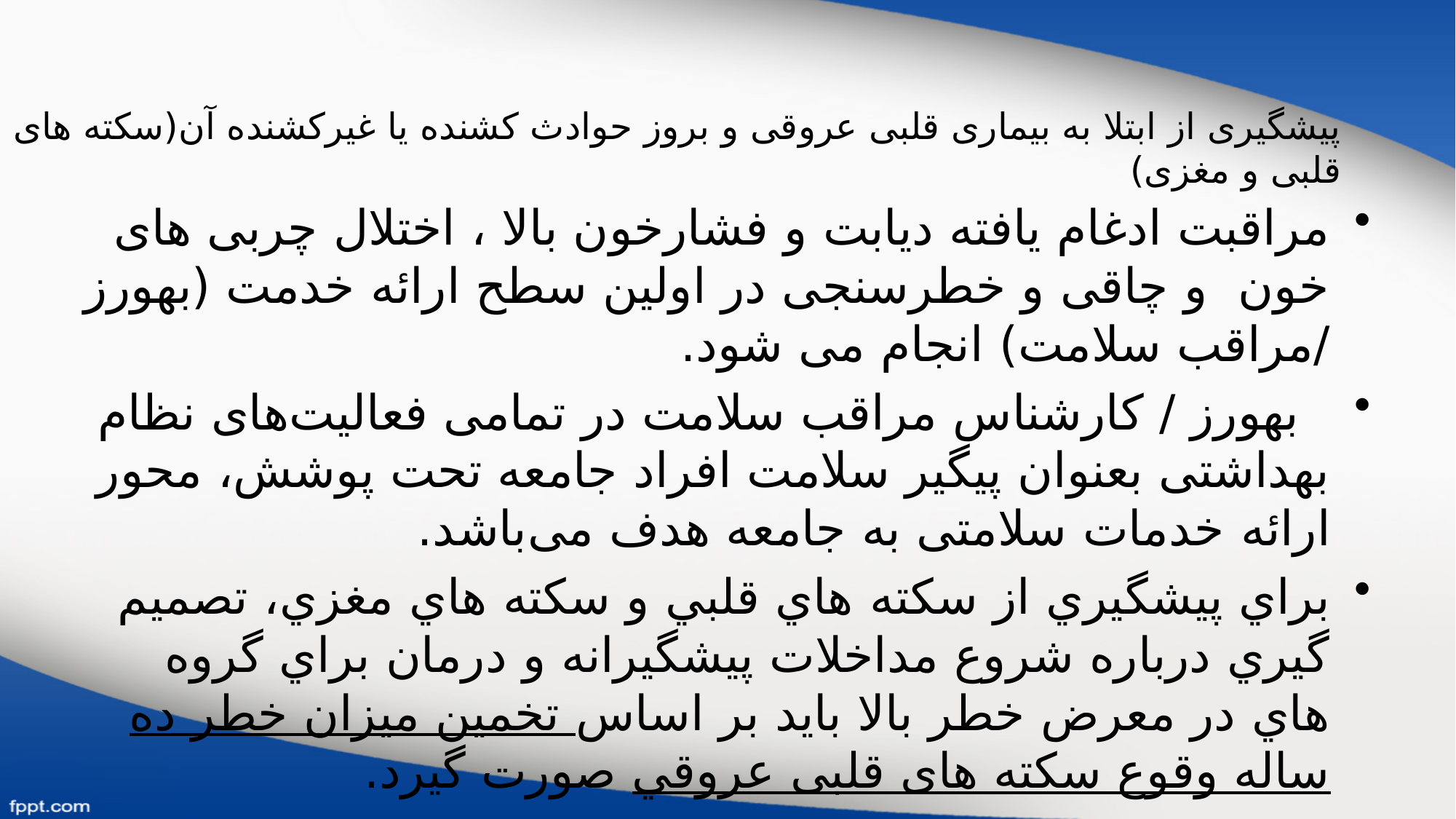

# پیشگیری از ابتلا به بیماری قلبی عروقی و بروز حوادث کشنده یا غیرکشنده آن(سکته های قلبی و مغزی)
مراقبت ادغام یافته دیابت و فشارخون بالا ، اختلال چربی های خون  و چاقی و خطرسنجی در اولین سطح ارائه خدمت (بهورز /مراقب سلامت) انجام می شود.
  بهورز / کارشناس مراقب سلامت در تمامی فعالیت‌های نظام بهداشتی بعنوان پیگیر سلامت افراد جامعه تحت پوشش، محور ارائه خدمات سلامتی به جامعه هدف می‌باشد.
براي پيشگيري از سکته هاي قلبي و سكته هاي مغزي، تصميم گيري درباره شروع مداخلات پيشگيرانه و درمان براي گروه هاي در معرض خطر بالا بايد بر اساس تخمين میزان خطر ده ساله وقوع سکته های قلبی عروقي صورت گيرد.